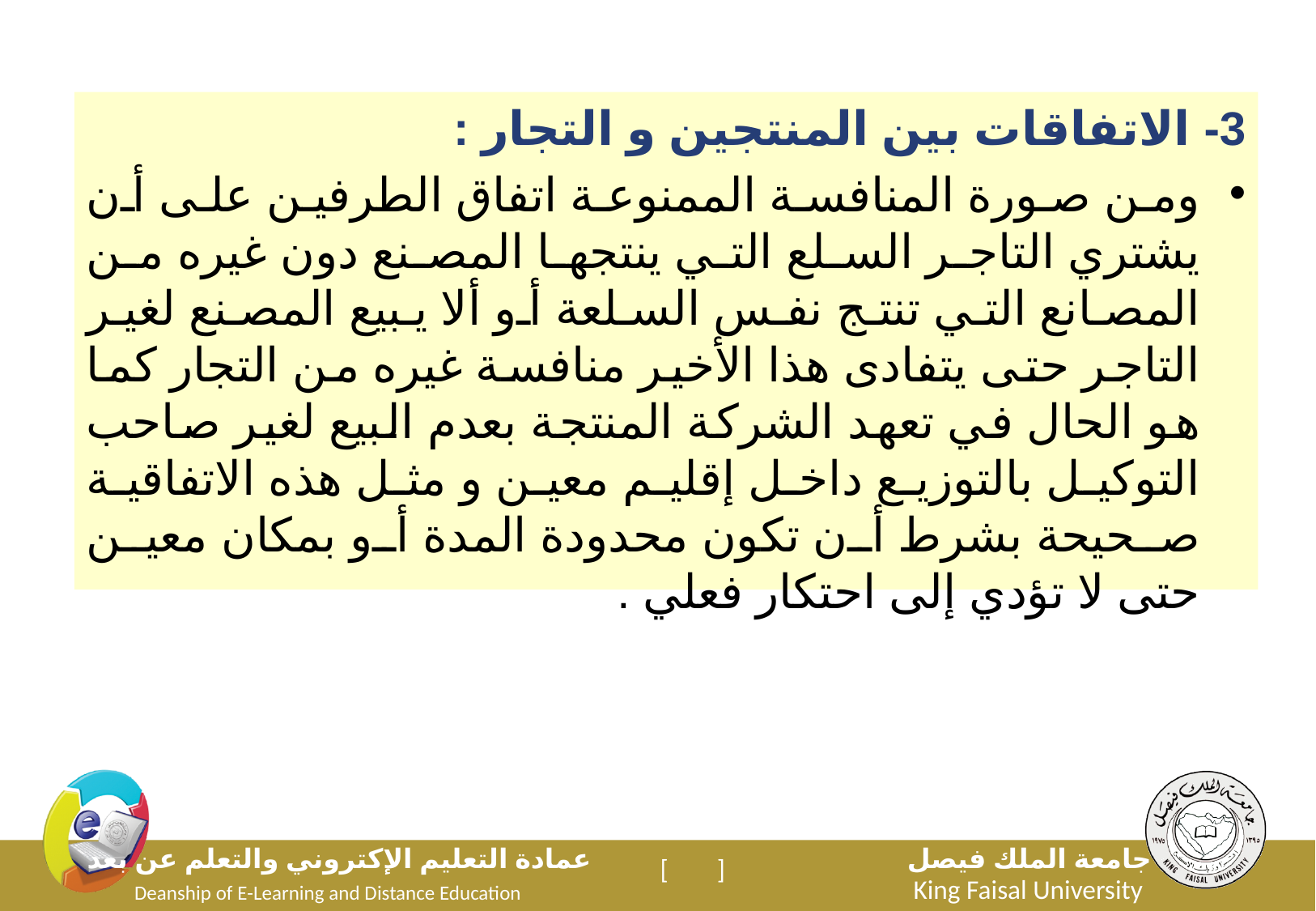

3- الاتفاقات بين المنتجين و التجار :
ومن صورة المنافسة الممنوعة اتفاق الطرفين على أن يشتري التاجر السلع التي ينتجها المصنع دون غيره من المصانع التي تنتج نفس السلعة أو ألا يبيع المصنع لغير التاجر حتى يتفادى هذا الأخير منافسة غيره من التجار كما هو الحال في تعهد الشركة المنتجة بعدم البيع لغير صاحب التوكيل بالتوزيع داخل إقليم معين و مثل هذه الاتفاقية صحيحة بشرط أن تكون محدودة المدة أو بمكان معين حتى لا تؤدي إلى احتكار فعلي .